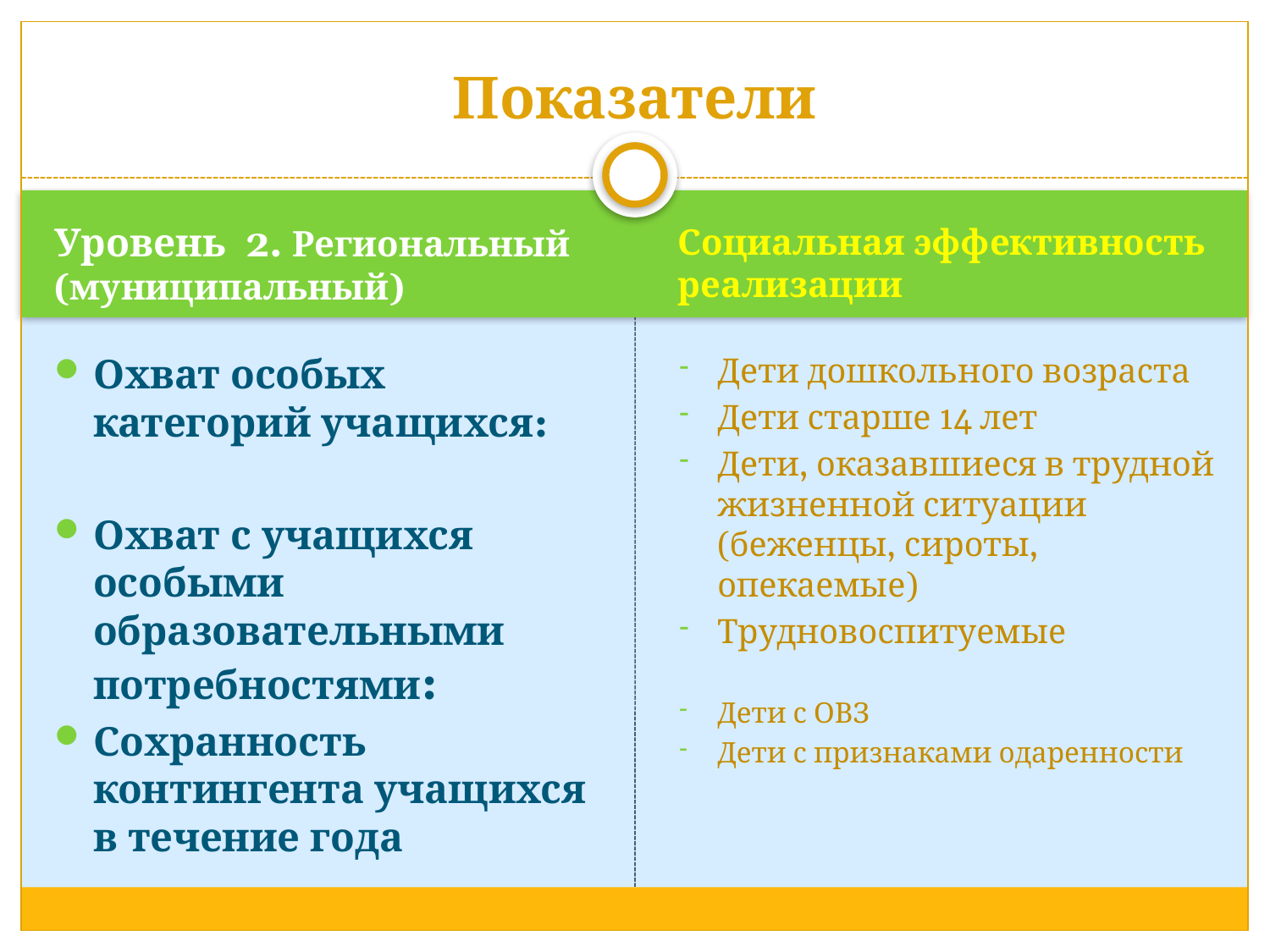

# Показатели
Уровень  2. Региональный (муниципальный)
Социальная эффективность реализации
Охват особых категорий учащихся:

Охват с учащихся особыми образовательными потребностями:
Сохранность контингента учащихся в течение года
Дети дошкольного возраста
Дети старше 14 лет
Дети, оказавшиеся в трудной жизненной ситуации (беженцы, сироты, опекаемые)
Трудновоспитуемые

Дети с ОВЗ
Дети с признаками одаренности